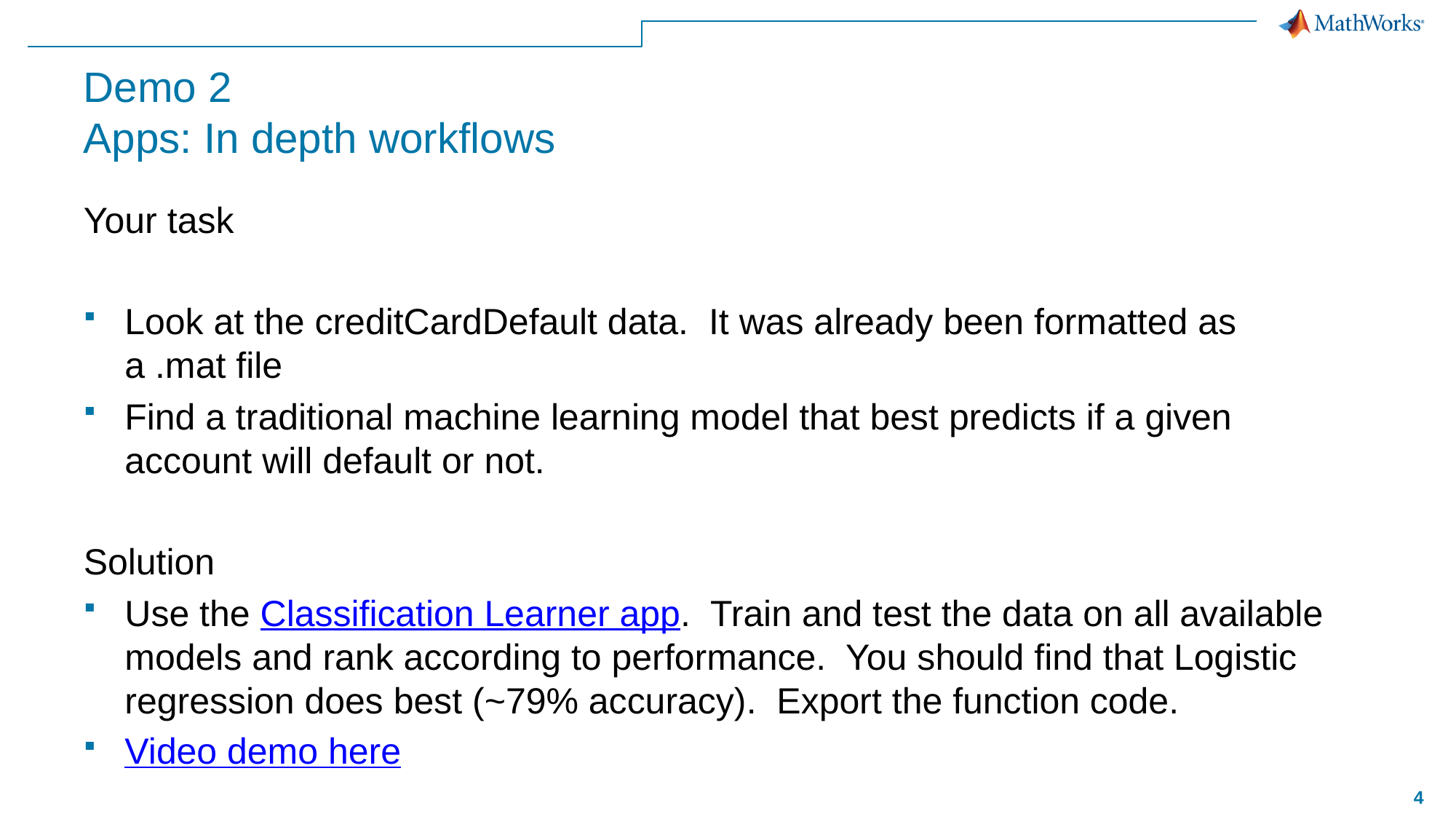

# Demo 2 Apps: In depth workflows
Your task

Look at the creditCardDefault data.  It was already been formatted as a .mat file
Find a traditional machine learning model that best predicts if a given account will default or not.

Solution
Use the Classification Learner app.  Train and test the data on all available models and rank according to performance.  You should find that Logistic regression does best (~79% accuracy).  Export the function code.
Video demo here